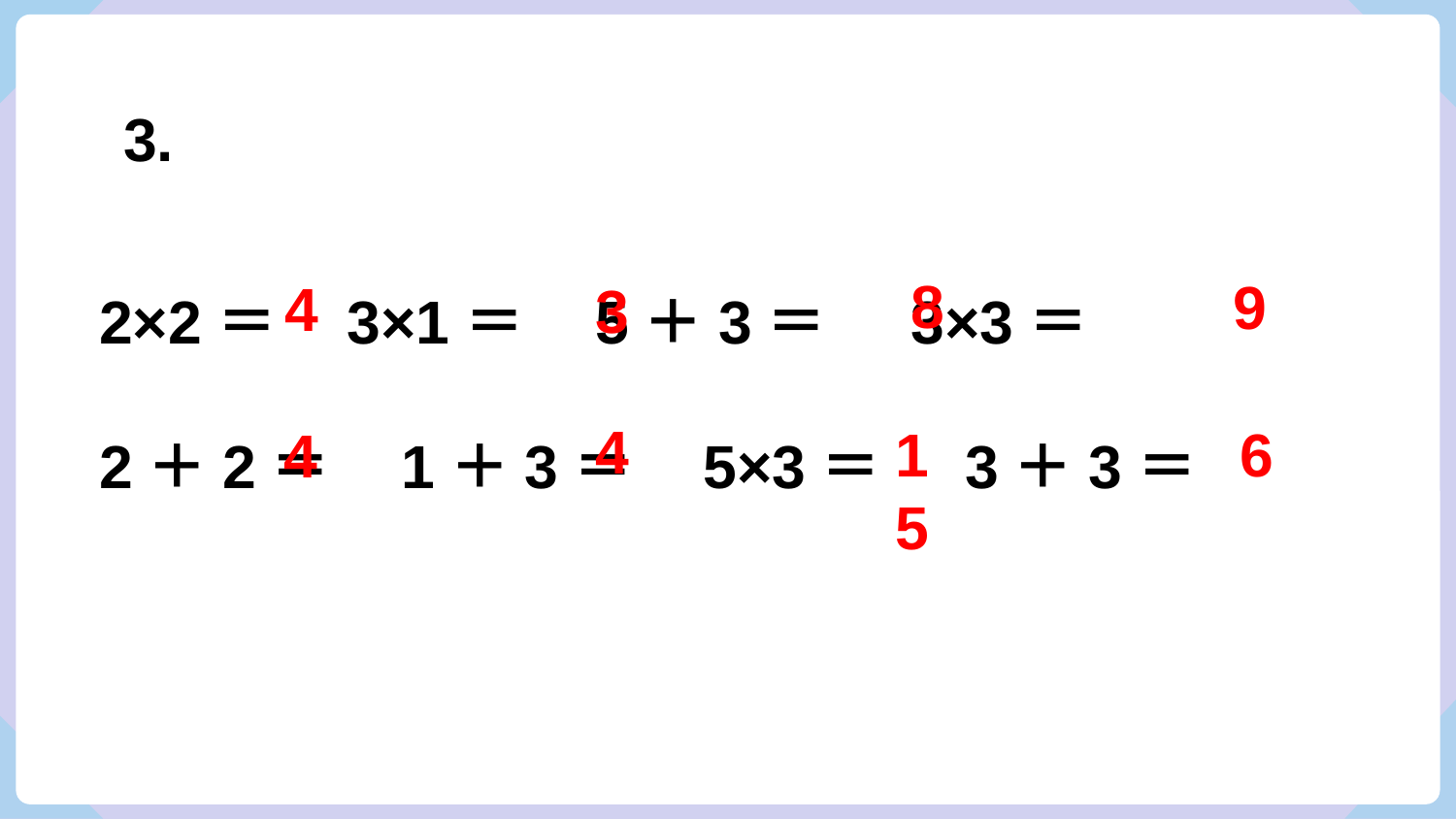

3.
2×2＝    3×1＝    5＋3＝     3×3＝
2＋2＝    1＋3＝    5×3＝     3＋3＝
8
9
4
3
4
15
6
4